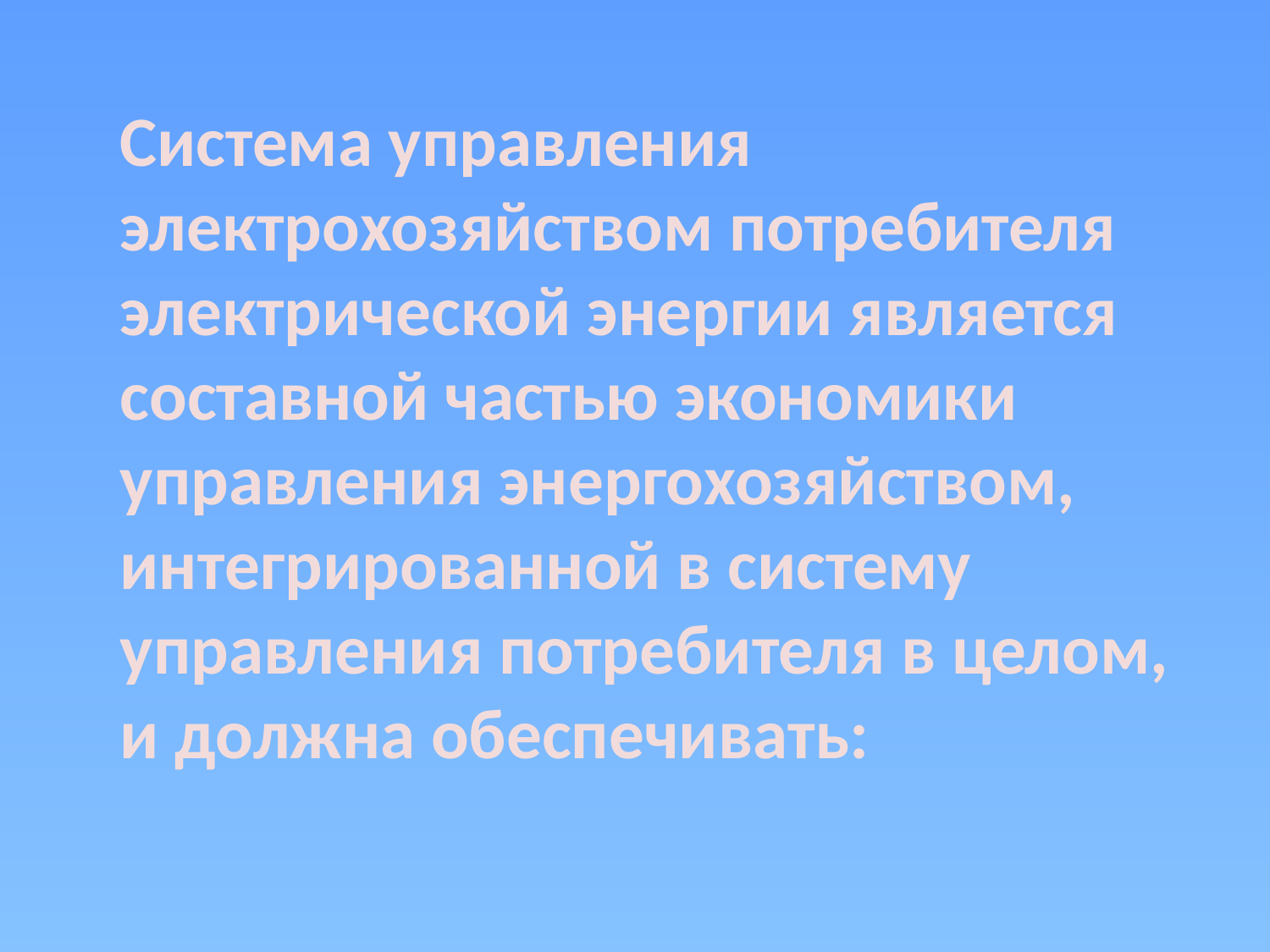

Система управления электрохозяйством потребителя электрической энергии является составной частью экономики управления энергохозяйством, интегрированной в систему управления потребителя в целом, и должна обеспечивать: